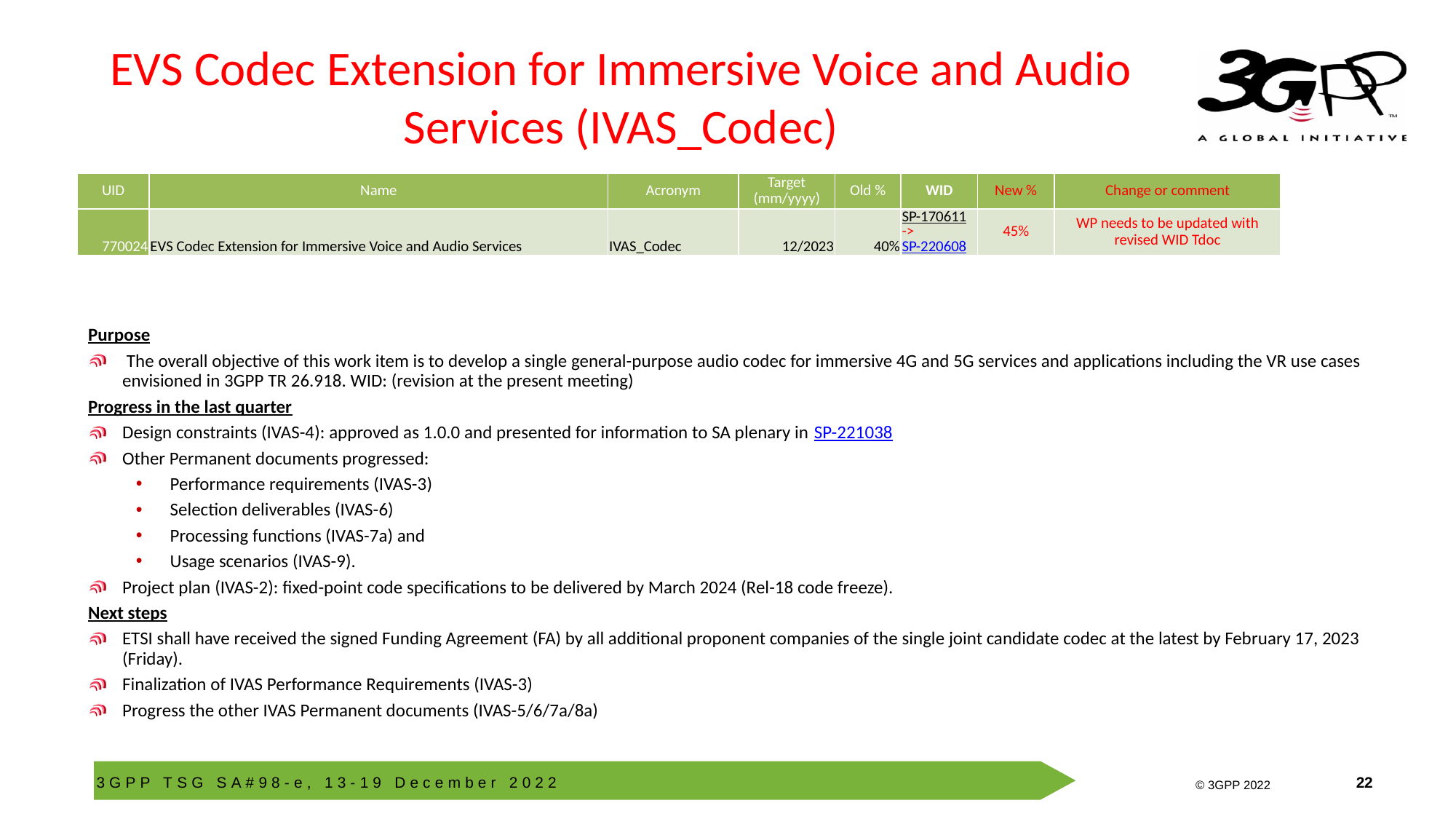

# EVS Codec Extension for Immersive Voice and Audio Services (IVAS_Codec)
| UID | Name | Acronym | Target (mm/yyyy) | Old % | WID | New % | Change or comment |
| --- | --- | --- | --- | --- | --- | --- | --- |
| 770024 | EVS Codec Extension for Immersive Voice and Audio Services | IVAS\_Codec | 12/2023 | 40% | SP-170611 -> SP-220608 | 45% | WP needs to be updated with revised WID Tdoc |
Purpose
 The overall objective of this work item is to develop a single general-purpose audio codec for immersive 4G and 5G services and applications including the VR use cases envisioned in 3GPP TR 26.918. WID: (revision at the present meeting)
Progress in the last quarter
Design constraints (IVAS-4): approved as 1.0.0 and presented for information to SA plenary in SP-221038
Other Permanent documents progressed:
Performance requirements (IVAS-3)
Selection deliverables (IVAS-6)
Processing functions (IVAS-7a) and
Usage scenarios (IVAS-9).
Project plan (IVAS-2): fixed-point code specifications to be delivered by March 2024 (Rel-18 code freeze).
Next steps
ETSI shall have received the signed Funding Agreement (FA) by all additional proponent companies of the single joint candidate codec at the latest by February 17, 2023 (Friday).
Finalization of IVAS Performance Requirements (IVAS-3)
Progress the other IVAS Permanent documents (IVAS-5/6/7a/8a)